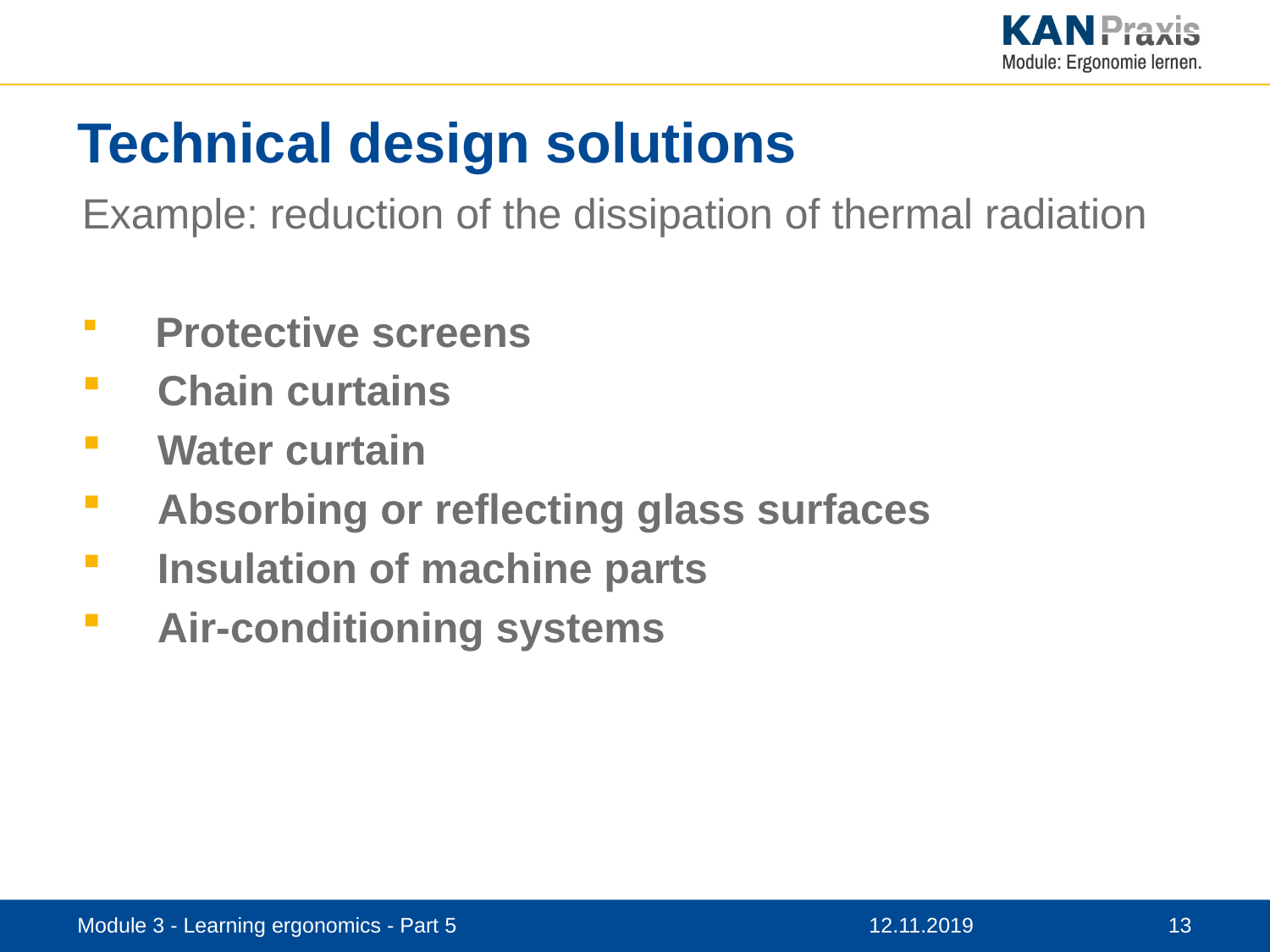

# Technical design solutions
Example: reduction of the dissipation of thermal radiation

 Protective screens
 Chain curtains
 Water curtain
 Absorbing or reflecting glass surfaces
 Insulation of machine parts
 Air-conditioning systems

Module 3 - Learning ergonomics - Part 5
12.11.2019
13